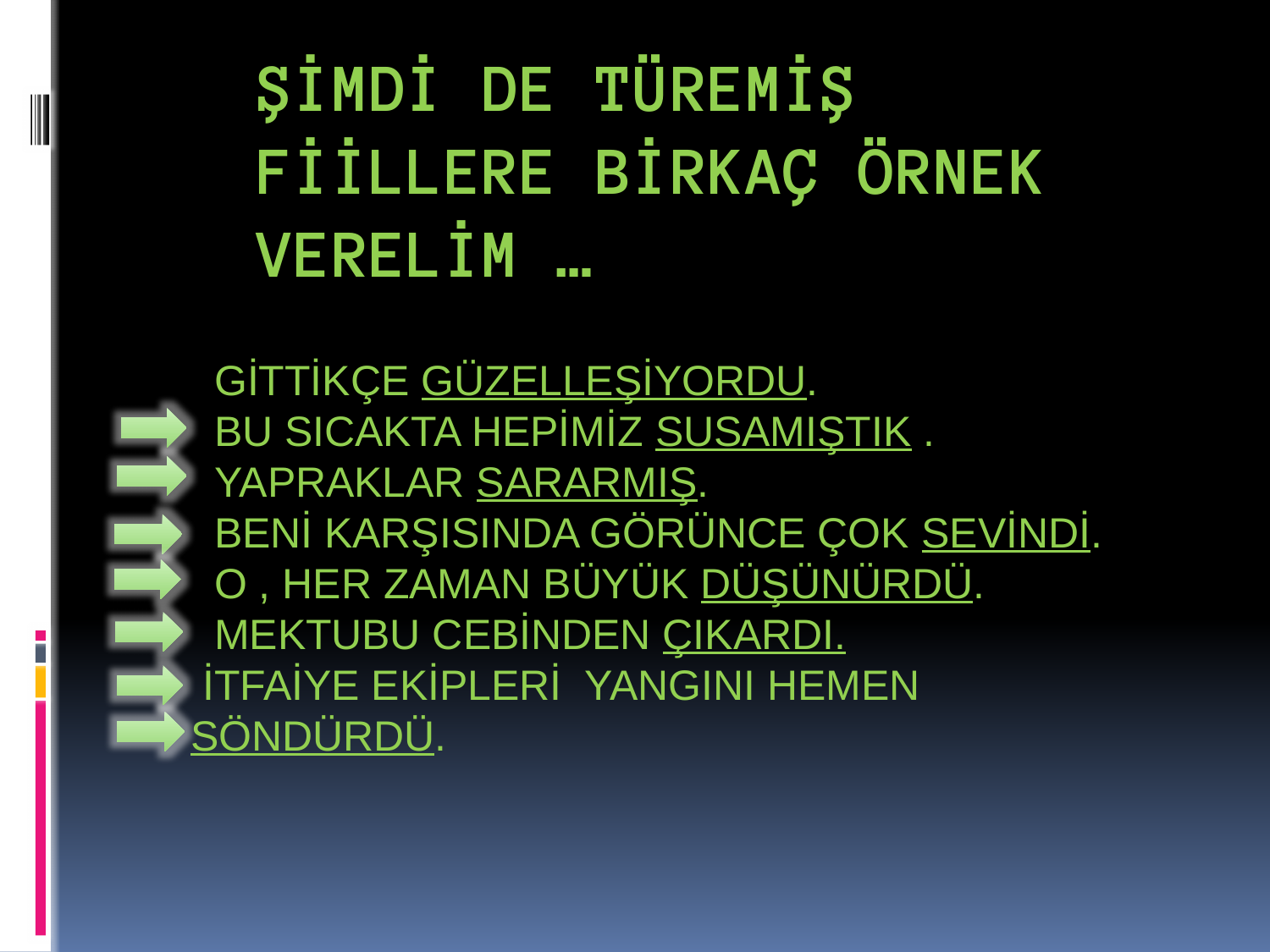

# ŞİMDİ DE TÜREMİŞ FİİLLERE BİRKAÇ ÖRNEK VERELİM …
  GİTTİKÇE GÜZELLEŞİYORDU.
  BU SICAKTA HEPİMİZ SUSAMIŞTIK .
  YAPRAKLAR SARARMIŞ.
  BENİ KARŞISINDA GÖRÜNCE ÇOK SEVİNDİ.
  O , HER ZAMAN BÜYÜK DÜŞÜNÜRDÜ.
  MEKTUBU CEBİNDEN ÇIKARDI.
 İTFAİYE EKİPLERİ  YANGINI HEMEN SÖNDÜRDÜ.